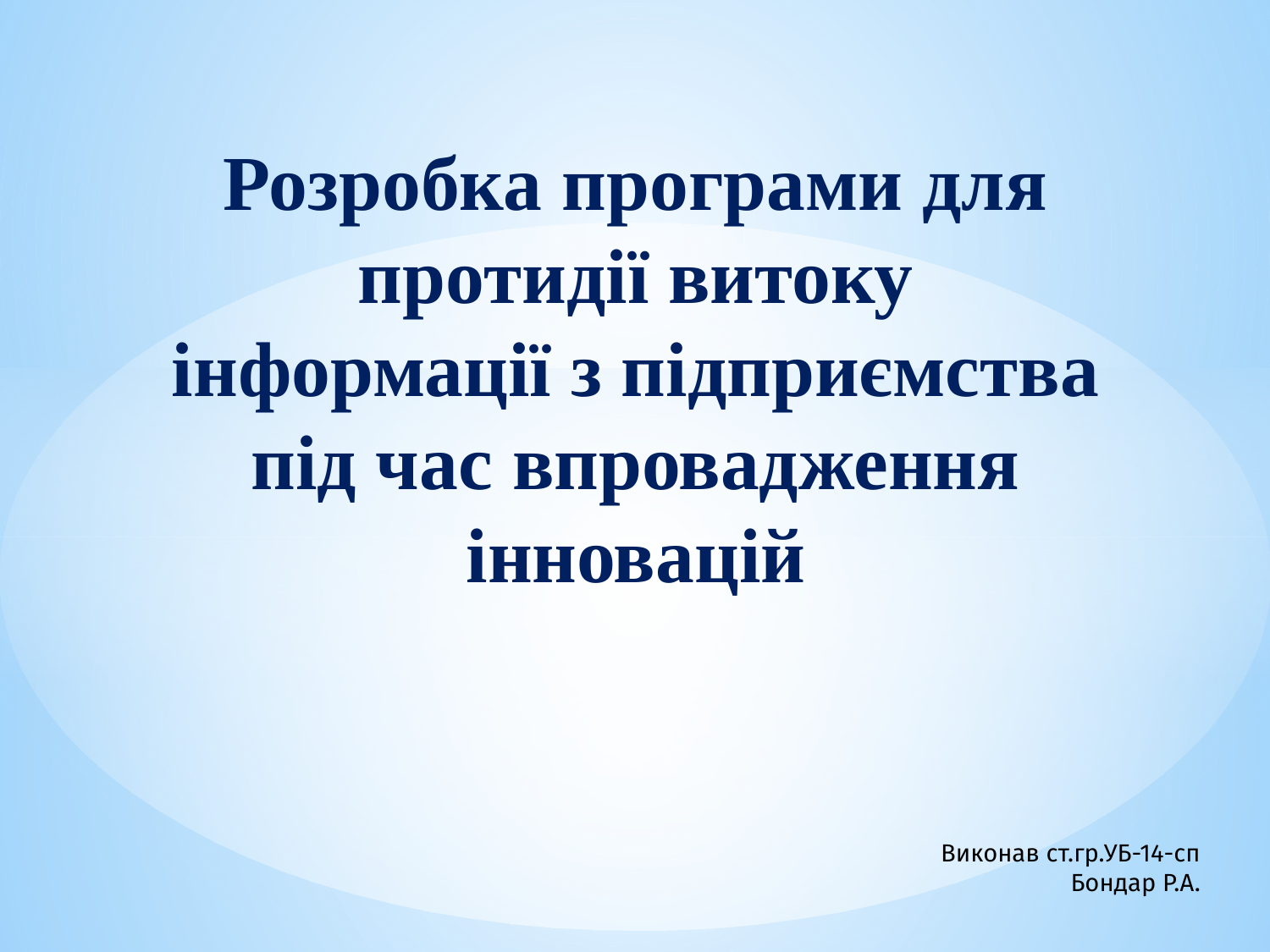

# Розробка програми для протидії витоку інформації з підприємства під час впровадження інновацій
Виконав ст.гр.УБ-14-сп
Бондар Р.А.